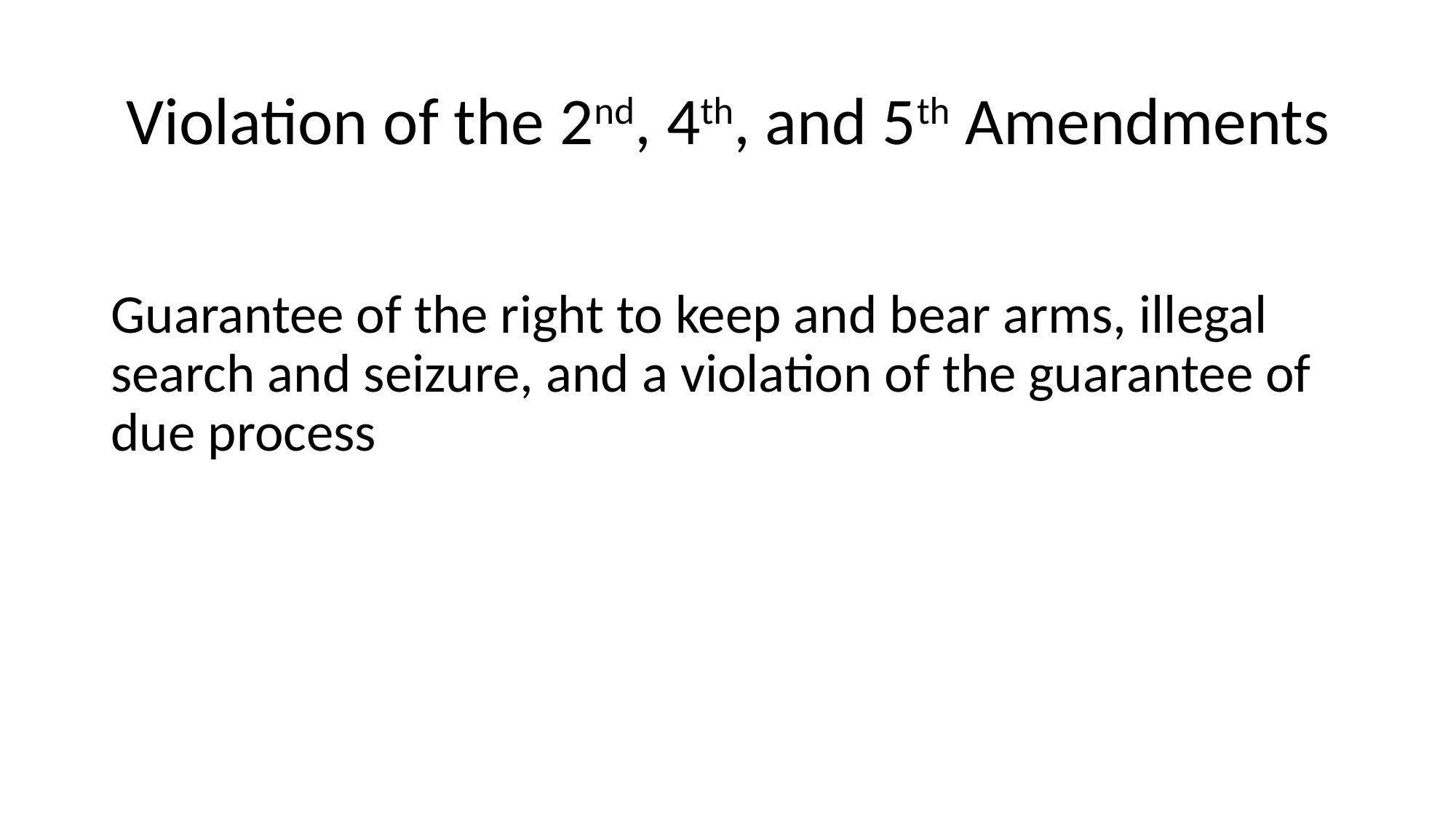

# Violation of the 2nd, 4th, and 5th Amendments
Guarantee of the right to keep and bear arms, illegal search and seizure, and a violation of the guarantee of due process